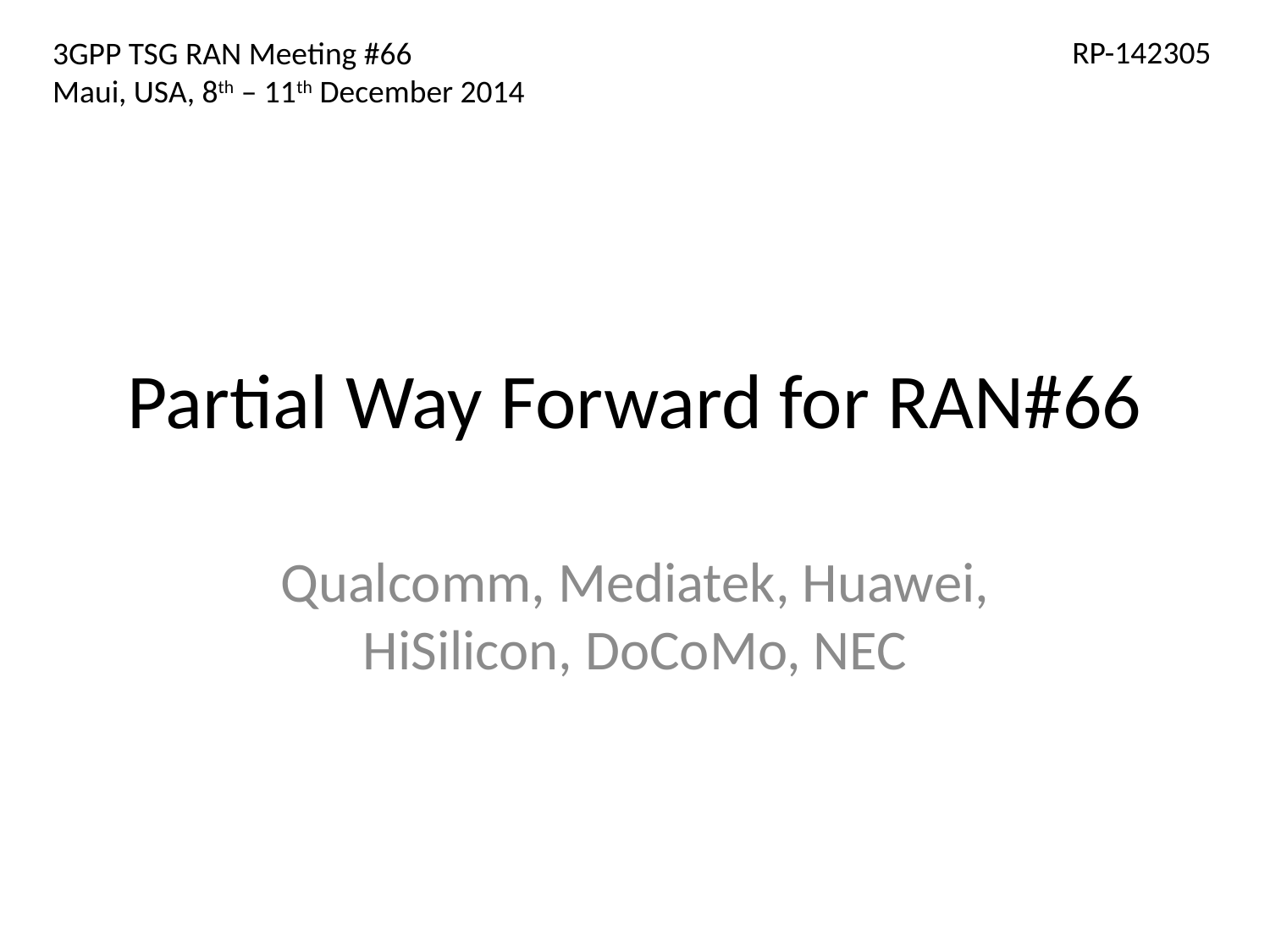

RP-142305
3GPP TSG RAN Meeting #66
Maui, USA, 8th – 11th December 2014
# Partial Way Forward for RAN#66
Qualcomm, Mediatek, Huawei, HiSilicon, DoCoMo, NEC